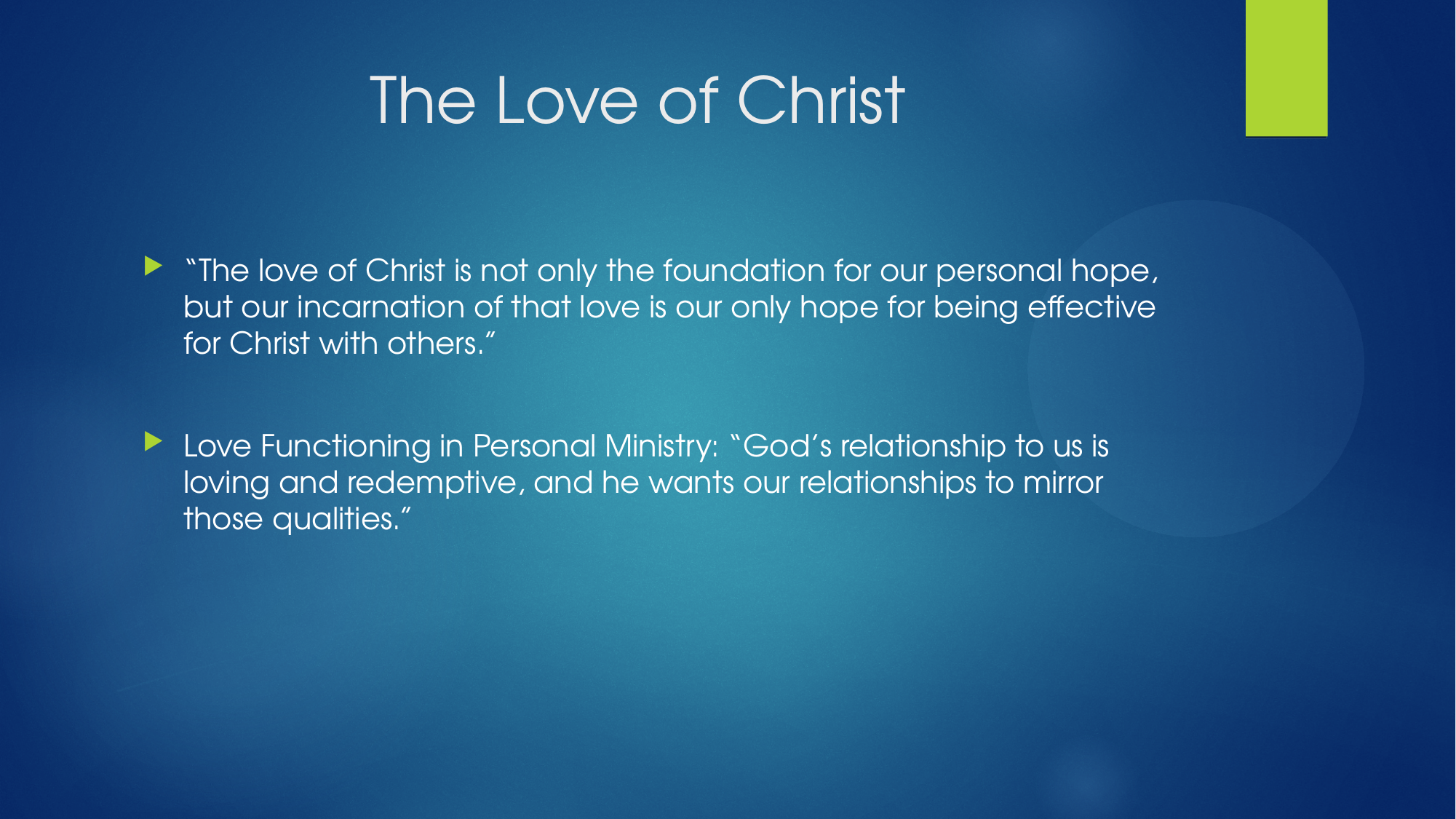

# The Love of Christ
“The love of Christ is not only the foundation for our personal hope, but our incarnation of that love is our only hope for being effective for Christ with others.”

Love Functioning in Personal Ministry: “God’s relationship to us is loving and redemptive, and he wants our relationships to mirror those qualities.”